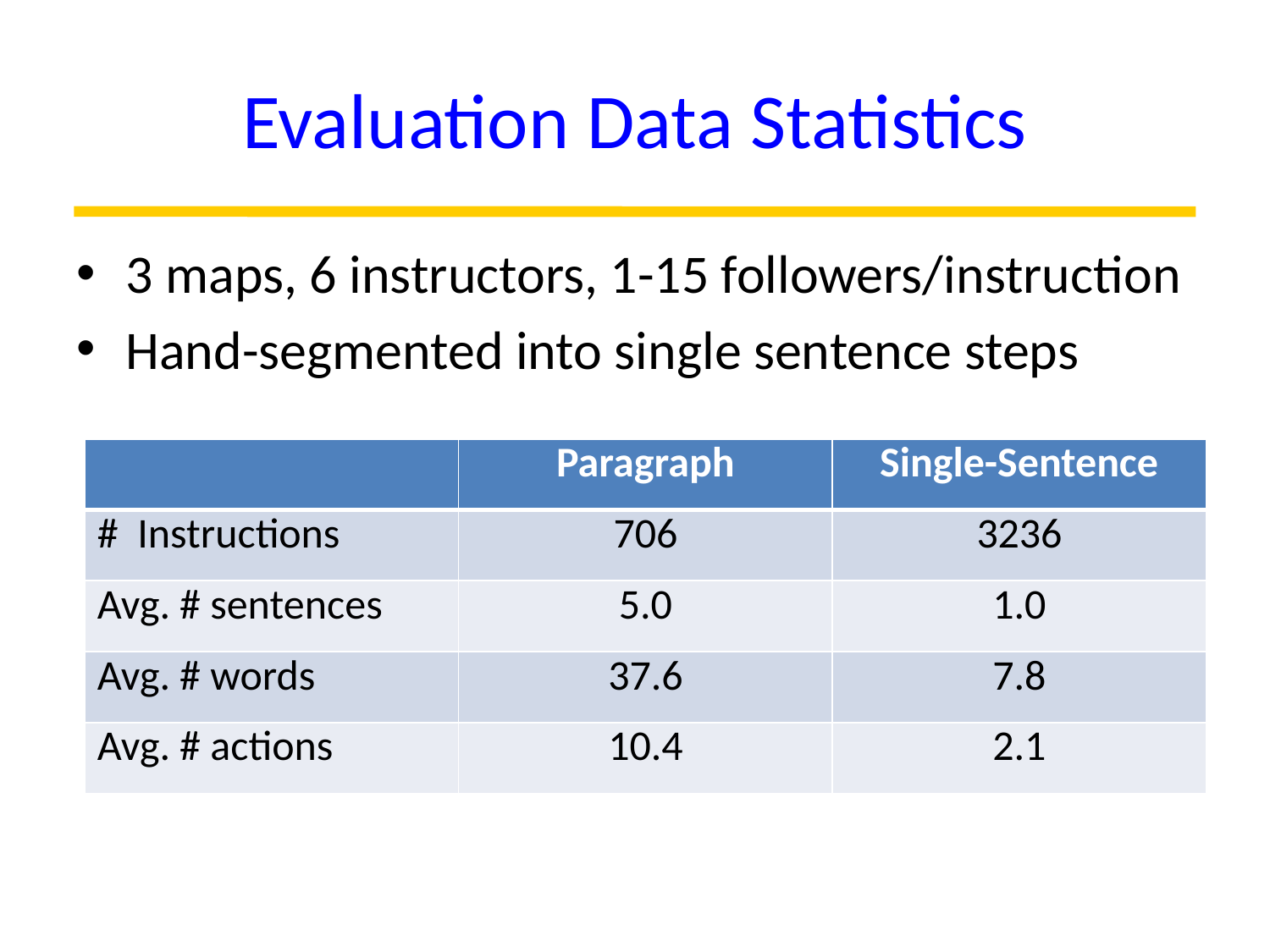

# Evaluation Data Statistics

3 maps, 6 instructors, 1-15 followers/instruction
Hand-segmented into single sentence steps

|  | Paragraph | Single-Sentence |
| --- | --- | --- |
| # Instructions | 706 | 3236 |
| Avg. # sentences | 5.0 | 1.0 |
| Avg. # words | 37.6 | 7.8 |
| Avg. # actions | 10.4 | 2.1 |